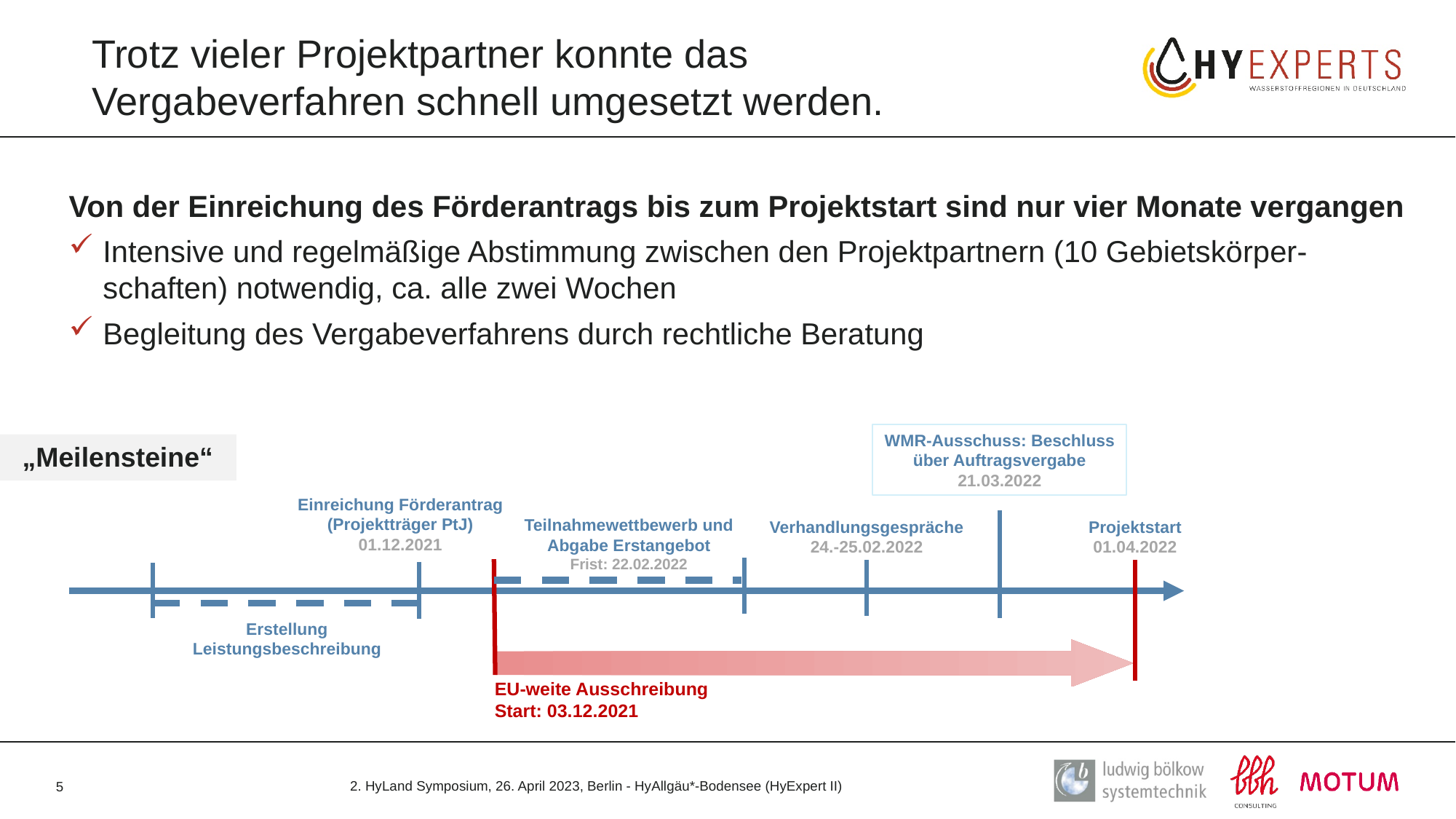

# Trotz vieler Projektpartner konnte das Vergabeverfahren schnell umgesetzt werden.
Von der Einreichung des Förderantrags bis zum Projektstart sind nur vier Monate vergangen
Intensive und regelmäßige Abstimmung zwischen den Projektpartnern (10 Gebietskörper-schaften) notwendig, ca. alle zwei Wochen
Begleitung des Vergabeverfahrens durch rechtliche Beratung
WMR-Ausschuss: Beschluss über Auftragsvergabe
21.03.2022

„Meilensteine“
Einreichung Förderantrag (Projektträger PtJ)
01.12.2021
Teilnahmewettbewerb und Abgabe Erstangebot
Frist: 22.02.2022
Verhandlungsgespräche
24.-25.02.2022
Projektstart
01.04.2022
Erstellung Leistungsbeschreibung

EU-weite Ausschreibung
Start: 03.12.2021
2. HyLand Symposium, 26. April 2023, Berlin - HyAllgäu*-Bodensee (HyExpert II)